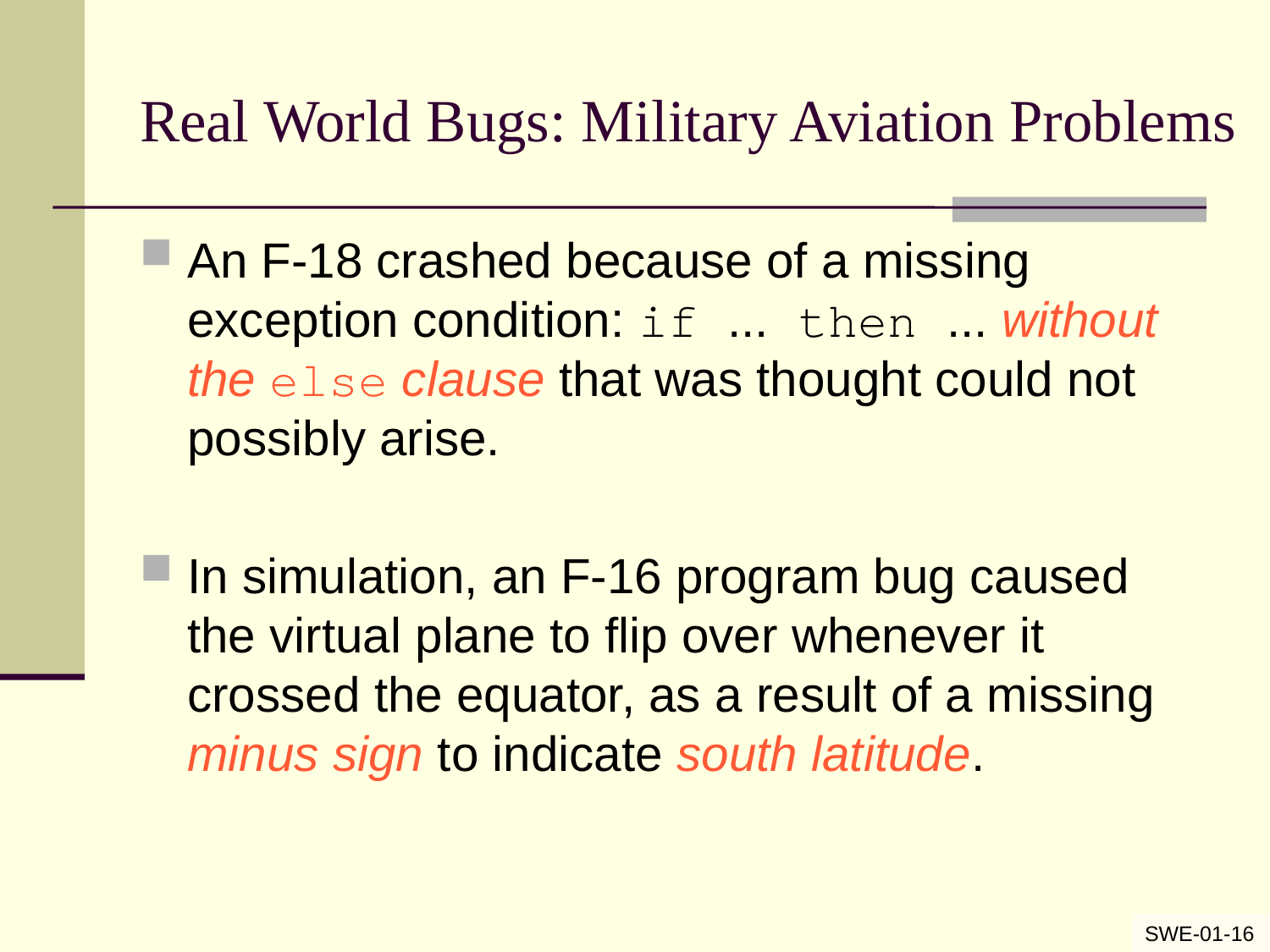

# Real World Bugs: Military Aviation Problems
An F-18 crashed because of a missing exception condition: if ... then ... without the else clause that was thought could not possibly arise.

In simulation, an F-16 program bug caused the virtual plane to flip over whenever it crossed the equator, as a result of a missing minus sign to indicate south latitude.